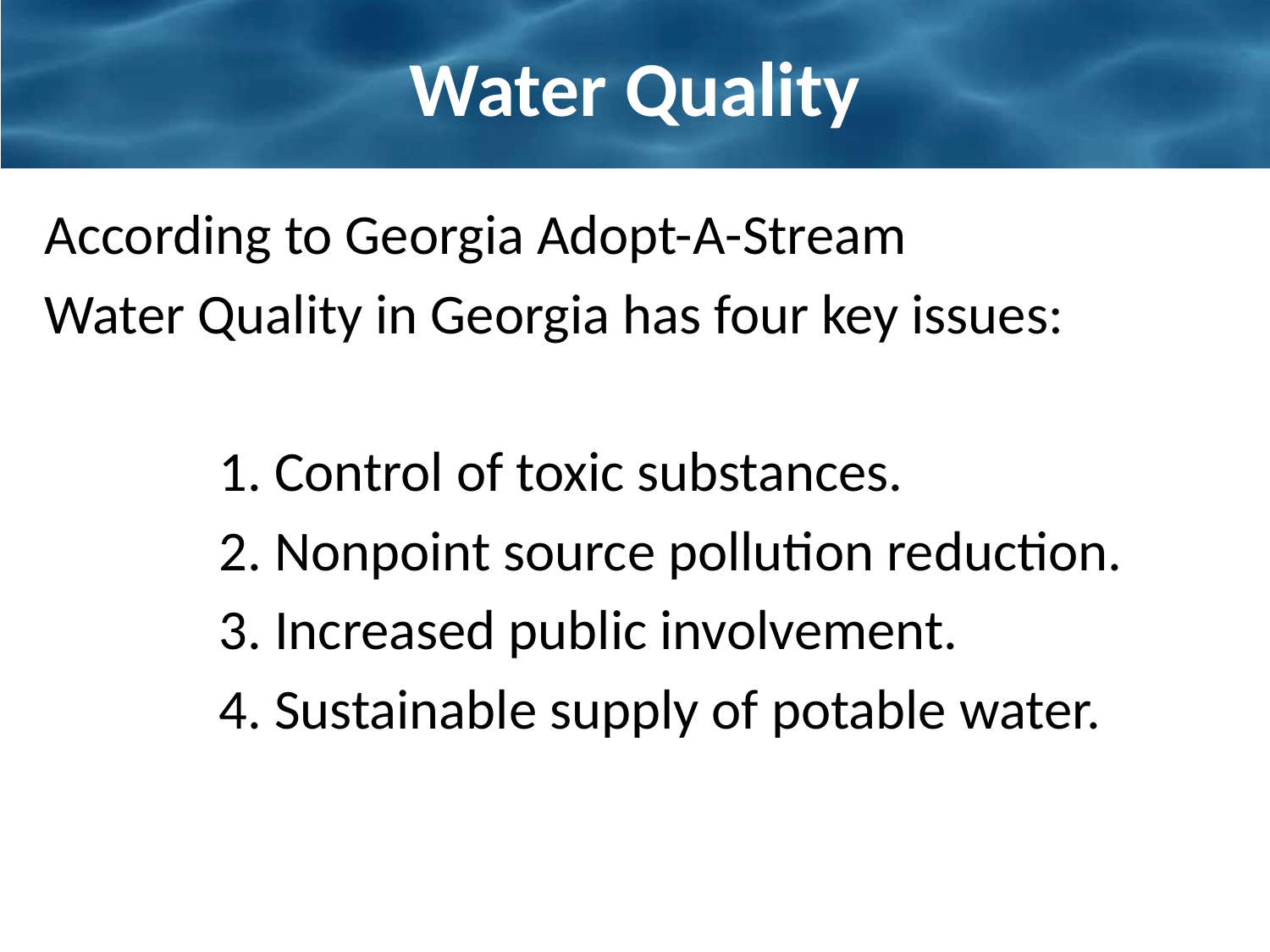

# Water Quality
According to Georgia Adopt-A-Stream
Water Quality in Georgia has four key issues:

		1. Control of toxic substances.
		2. Nonpoint source pollution reduction.
		3. Increased public involvement.
  		4. Sustainable supply of potable water.